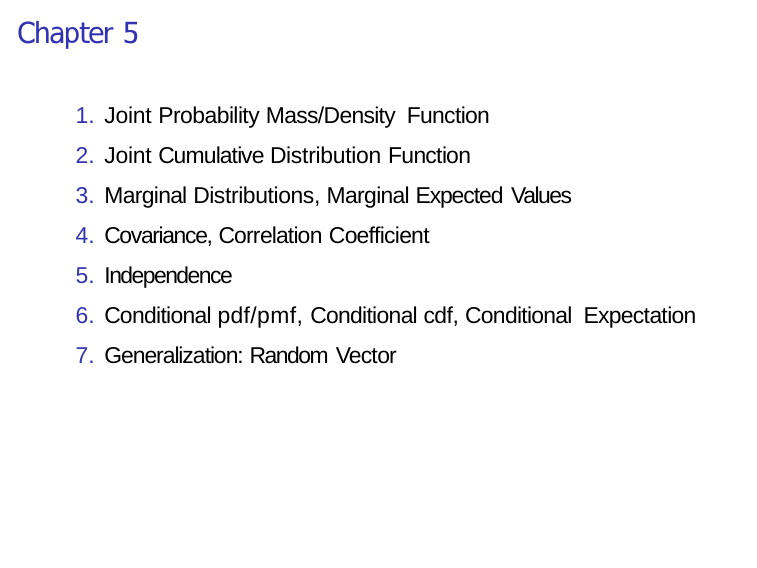

# Chapter 5
Joint Probability Mass/Density Function
Joint Cumulative Distribution Function
Marginal Distributions, Marginal Expected Values
Covariance, Correlation Coefficient
Independence
Conditional pdf/pmf, Conditional cdf, Conditional Expectation
Generalization: Random Vector